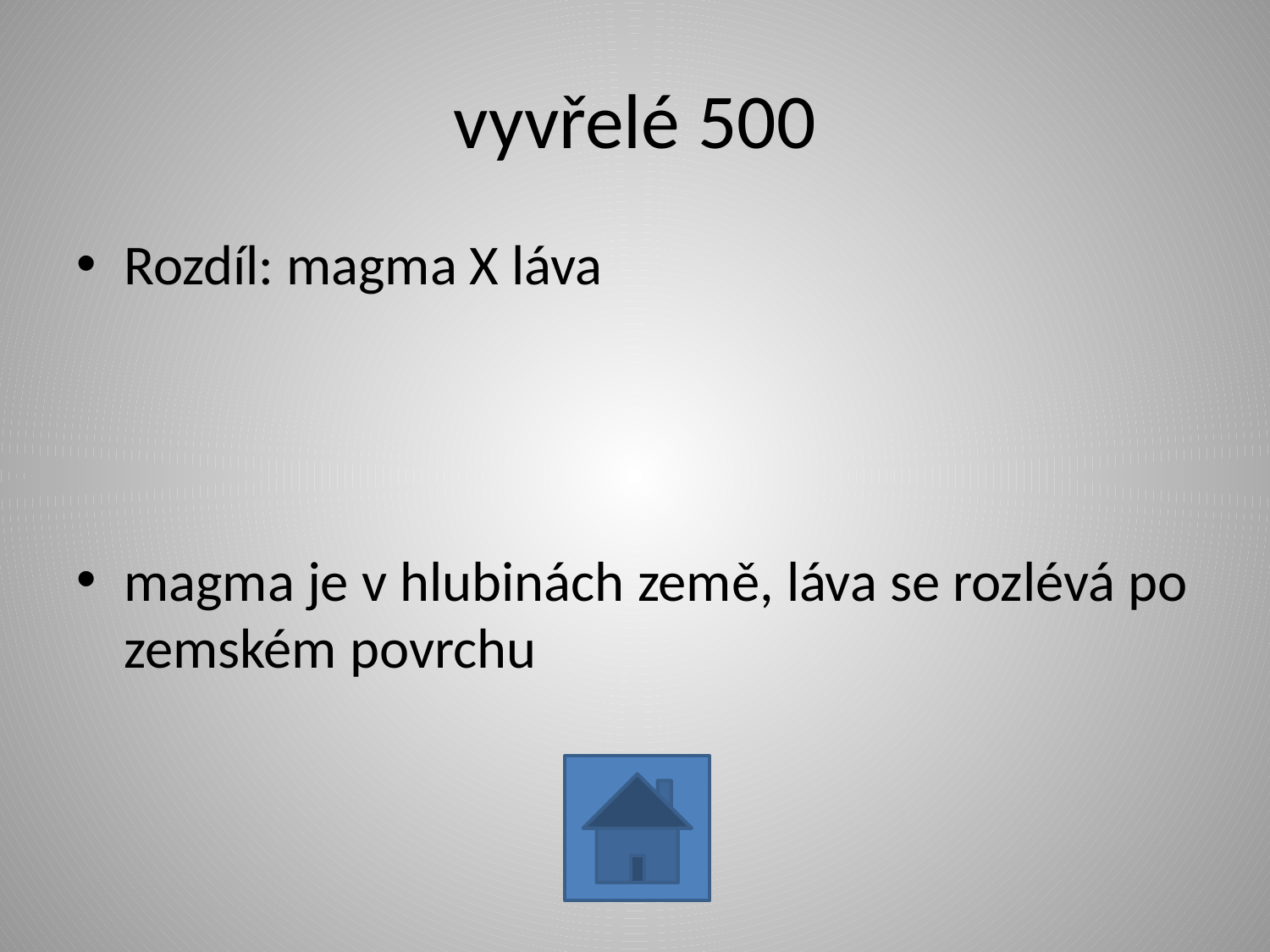

# vyvřelé 500
Rozdíl: magma X láva

magma je v hlubinách země, láva se rozlévá po zemském povrchu